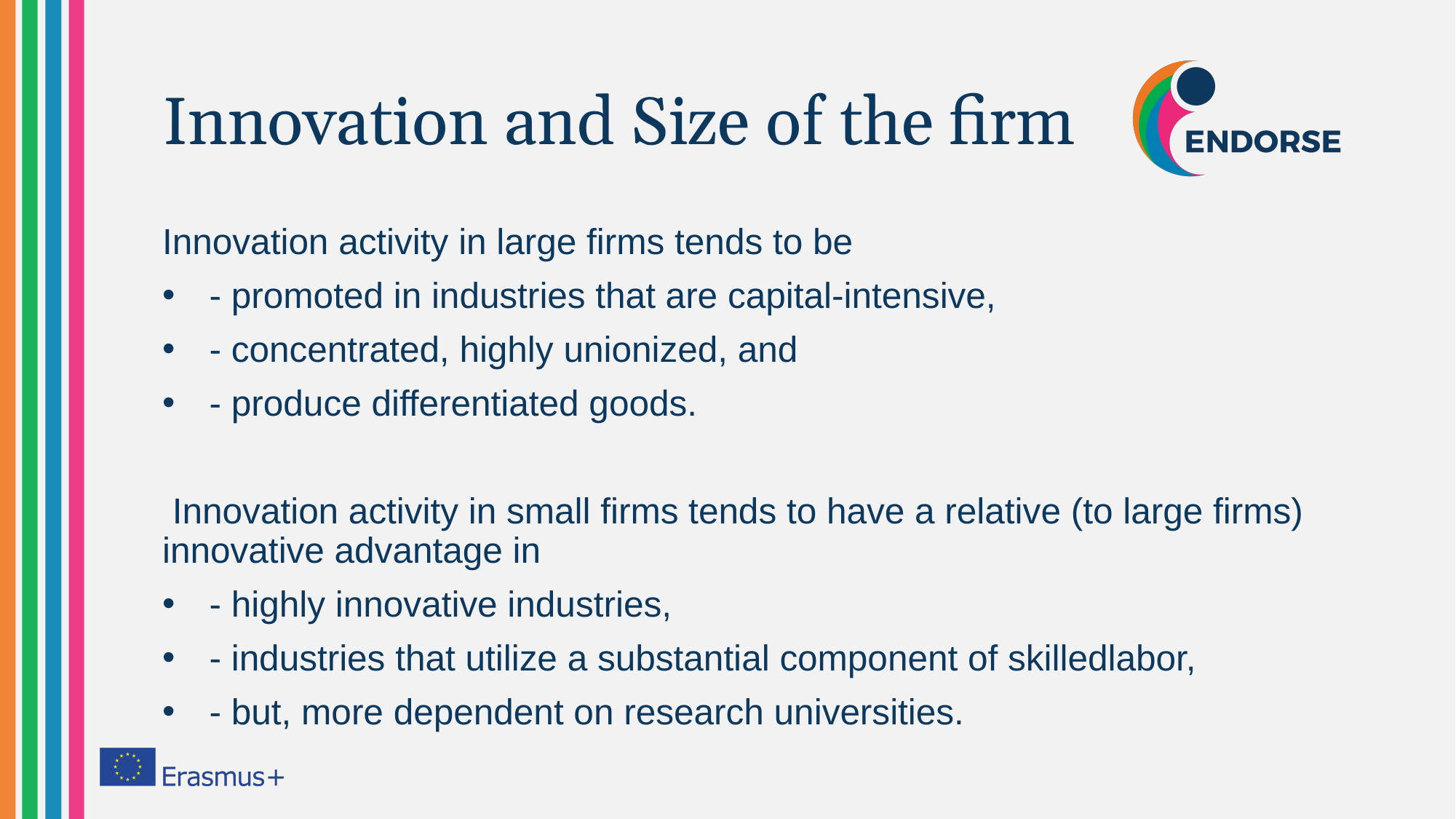

# Innovation and Size of the firm
Innovation activity in large firms tends to be
  - promoted in industries that are capital-intensive,
  - concentrated, highly unionized, and
  - produce differentiated goods.

 Innovation activity in small firms tends to have a relative (to large firms) innovative advantage in
  - highly innovative industries,
  - industries that utilize a substantial component of skilledlabor,
  - but, more dependent on research universities.